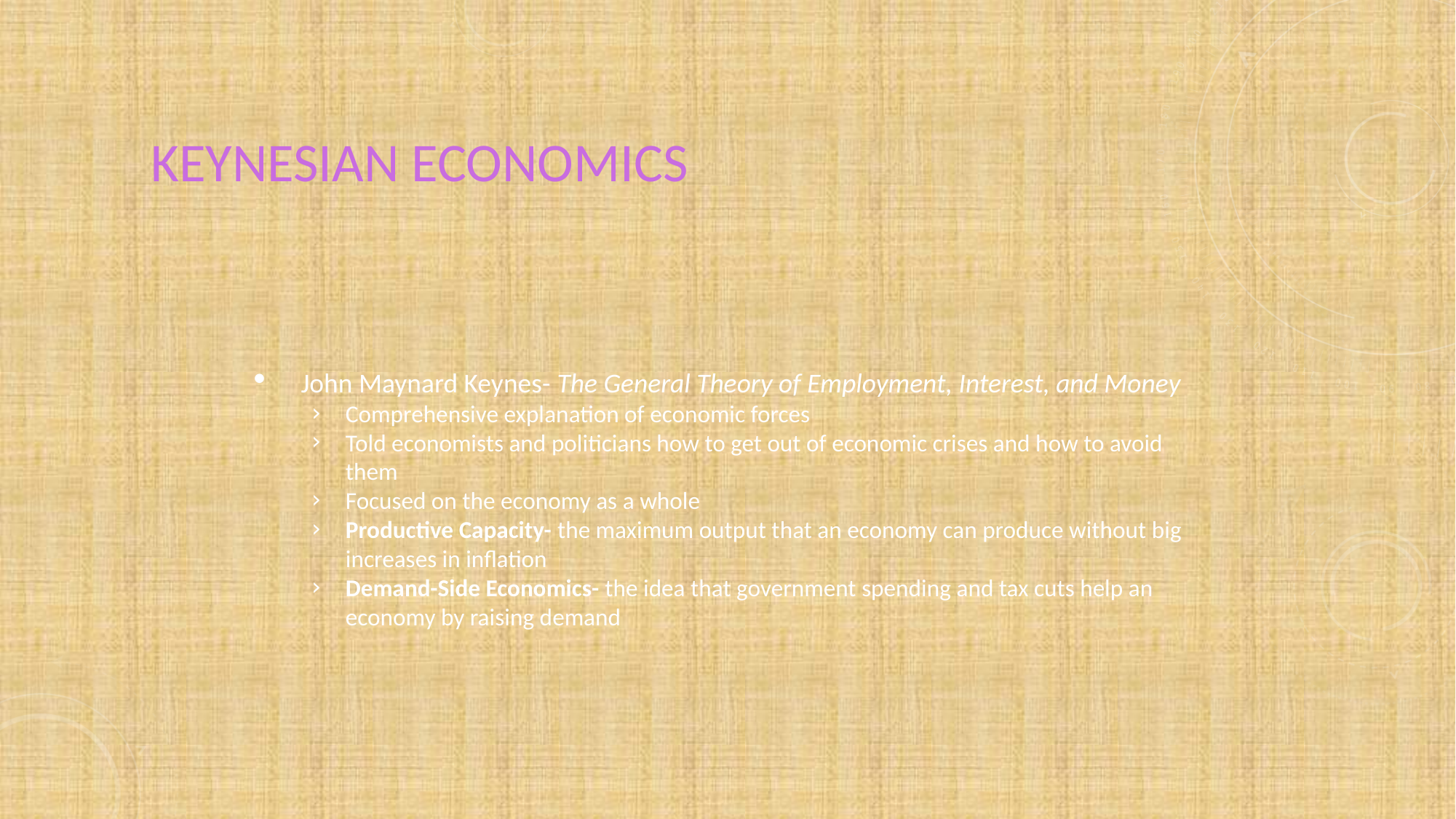

# Keynesian Economics
John Maynard Keynes- The General Theory of Employment, Interest, and Money
Comprehensive explanation of economic forces
Told economists and politicians how to get out of economic crises and how to avoid them
Focused on the economy as a whole
Productive Capacity- the maximum output that an economy can produce without big increases in inflation
Demand-Side Economics- the idea that government spending and tax cuts help an economy by raising demand